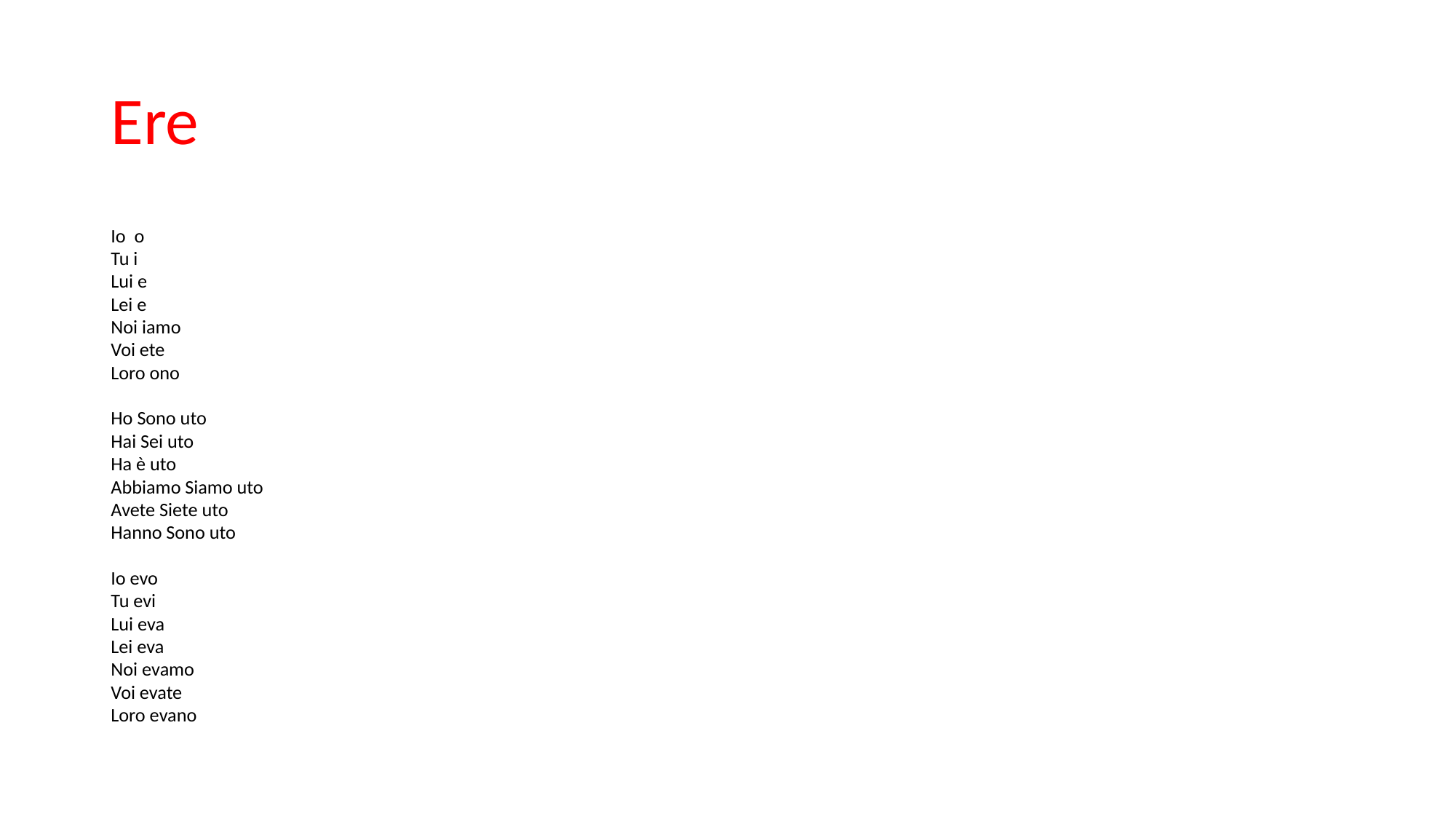

# Ere
Io  o
Tu i
Lui e
Lei e
Noi iamo
Voi ete
Loro ono

Ho Sono uto
Hai Sei uto
Ha è uto
Abbiamo Siamo uto
Avete Siete uto
Hanno Sono uto

Io evo
Tu evi
Lui eva
Lei eva
Noi evamo
Voi evate
Loro evano